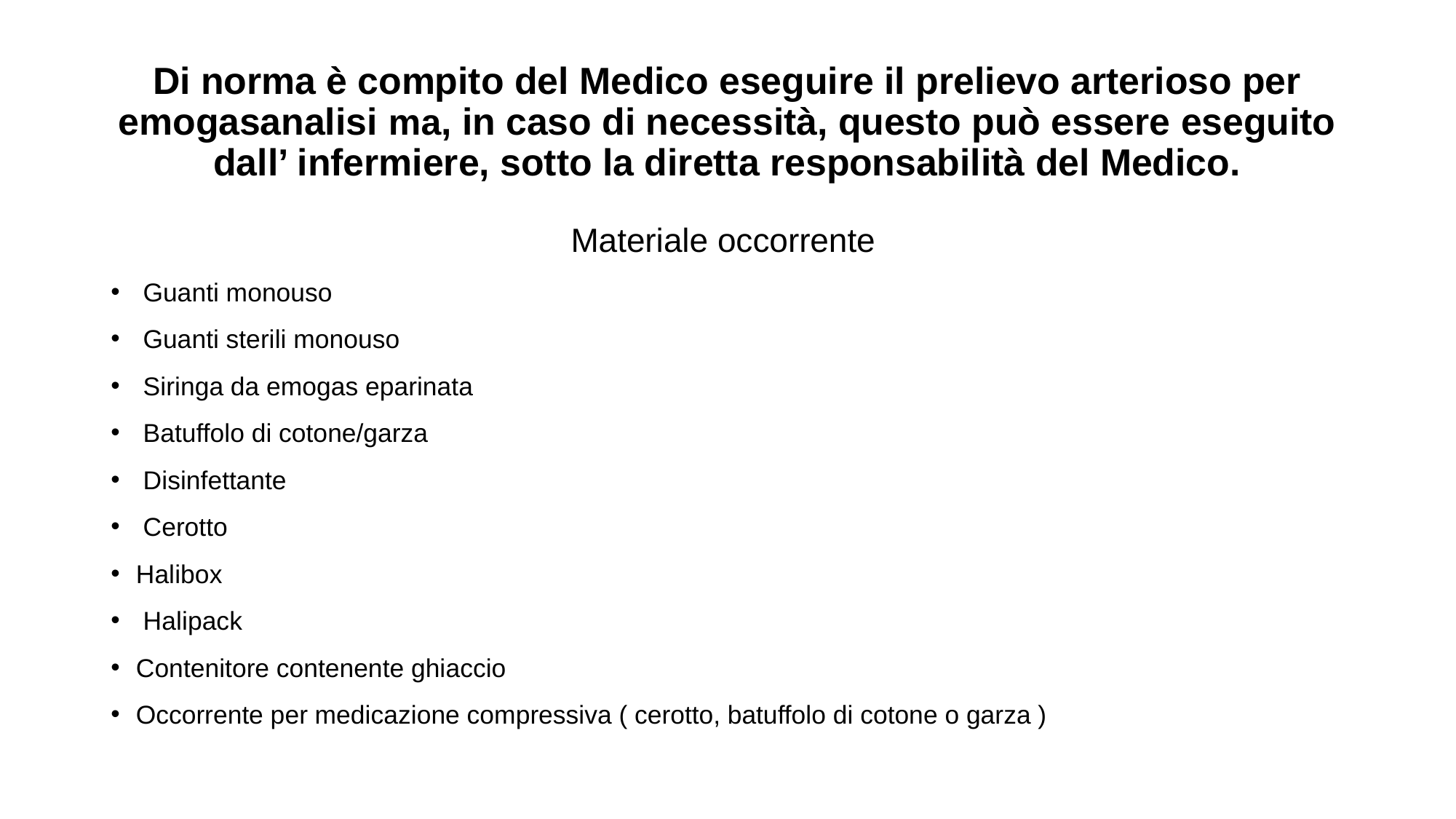

# Di norma è compito del Medico eseguire il prelievo arterioso per emogasanalisi ma, in caso di necessità, questo può essere eseguito dall’ infermiere, sotto la diretta responsabilità del Medico.
Materiale occorrente
 Guanti monouso
 Guanti sterili monouso
 Siringa da emogas eparinata
 Batuffolo di cotone/garza
 Disinfettante
 Cerotto
Halibox
 Halipack
Contenitore contenente ghiaccio
Occorrente per medicazione compressiva ( cerotto, batuffolo di cotone o garza )